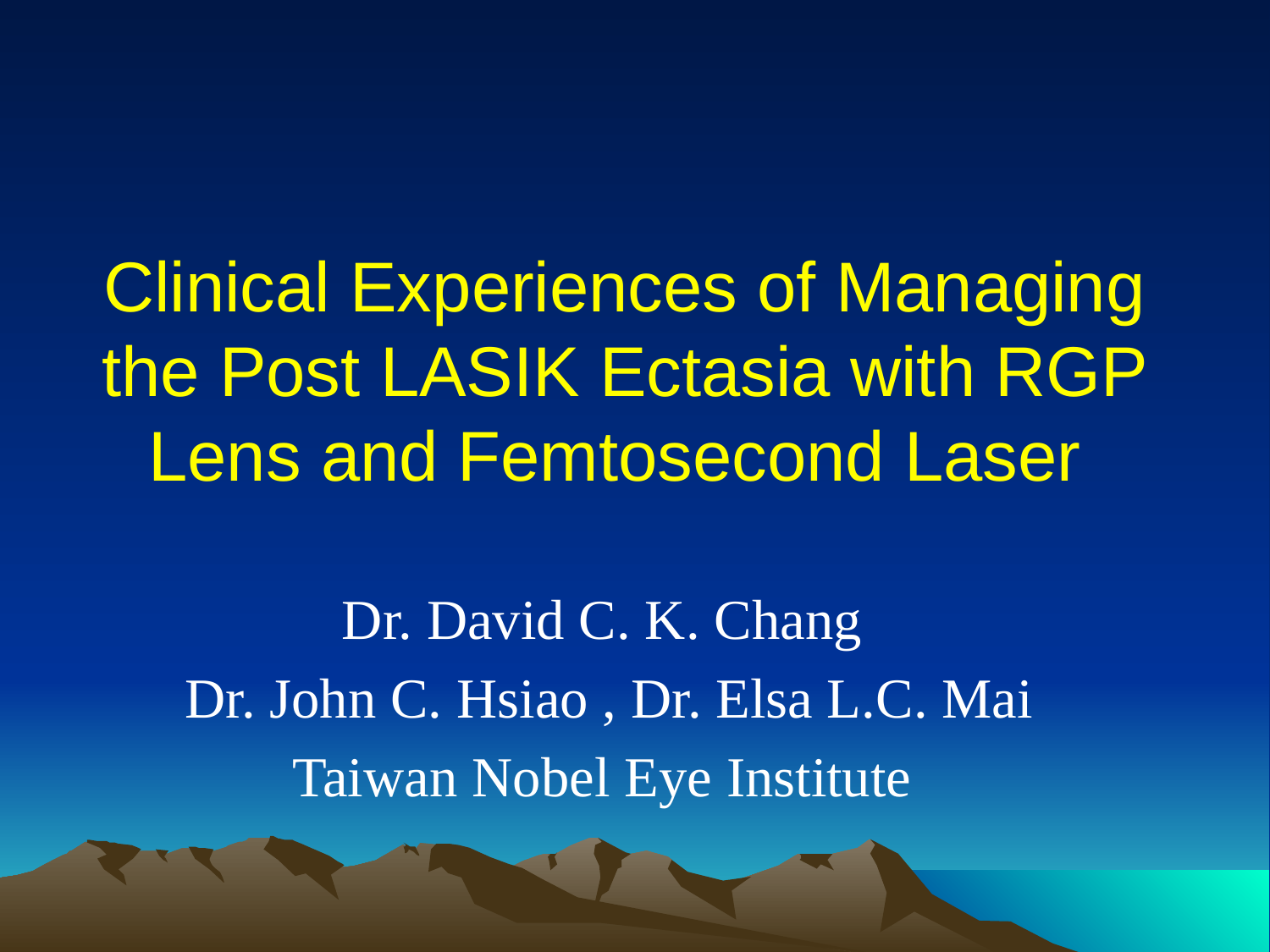

# Clinical Experiences of Managing the Post LASIK Ectasia with RGP Lens and Femtosecond Laser
Dr. David C. K. Chang
Dr. John C. Hsiao , Dr. Elsa L.C. Mai
Taiwan Nobel Eye Institute